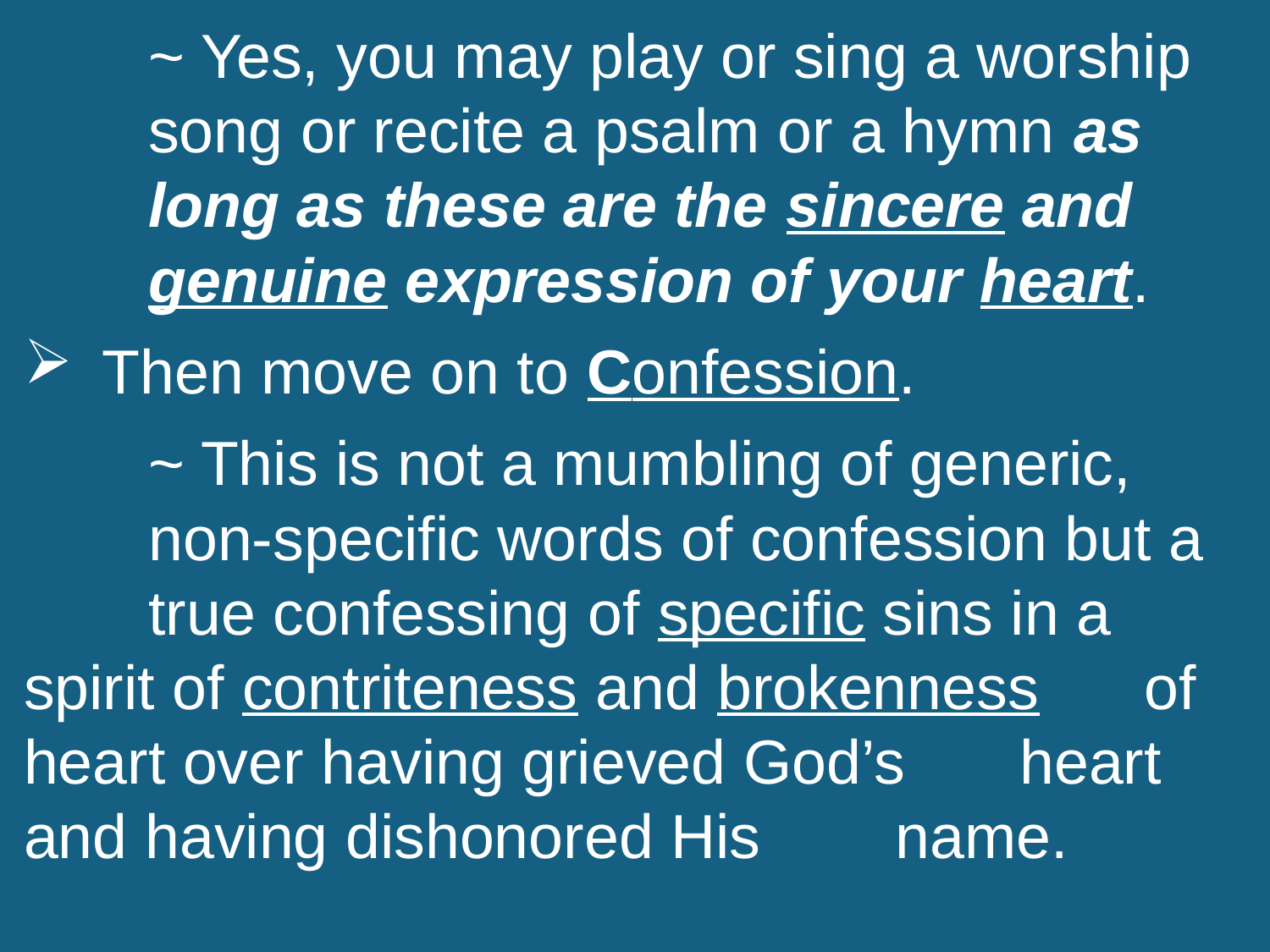

~ Yes, you may play or sing a worship 				song or recite a psalm or a hymn as 				long as these are the sincere and 				genuine expression of your heart.
Then move on to Confession.
		~ This is not a mumbling of generic, 						non-specific words of confession but a 					true confessing of specific sins in a 						spirit of contriteness and brokenness 					of heart over having grieved God’s 						heart and having dishonored His 						name.